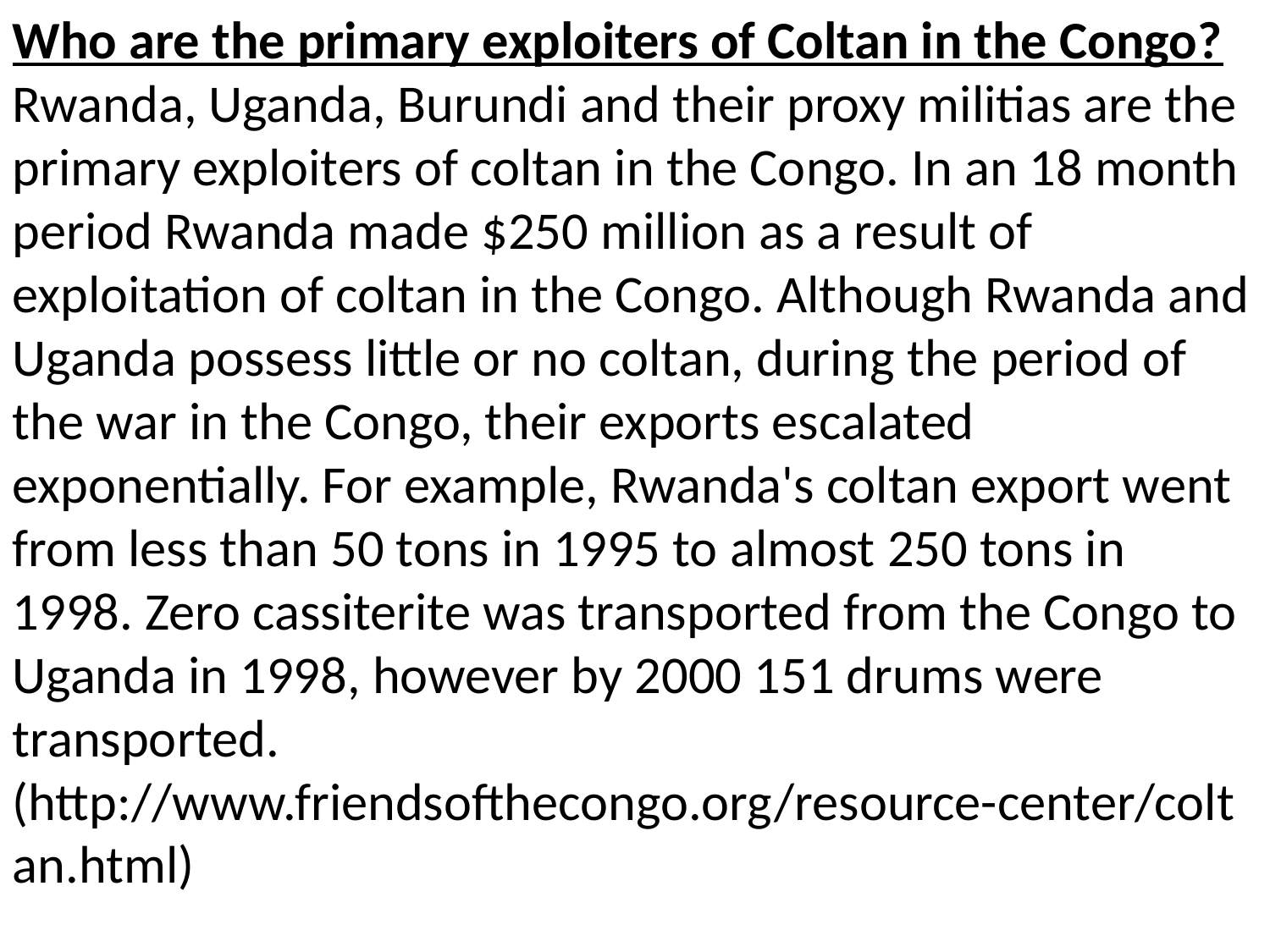

Who are the primary exploiters of Coltan in the Congo?
Rwanda, Uganda, Burundi and their proxy militias are the primary exploiters of coltan in the Congo. In an 18 month period Rwanda made $250 million as a result of exploitation of coltan in the Congo. Although Rwanda and Uganda possess little or no coltan, during the period of the war in the Congo, their exports escalated exponentially. For example, Rwanda's coltan export went from less than 50 tons in 1995 to almost 250 tons in 1998. Zero cassiterite was transported from the Congo to Uganda in 1998, however by 2000 151 drums were transported. (http://www.friendsofthecongo.org/resource-center/coltan.html)